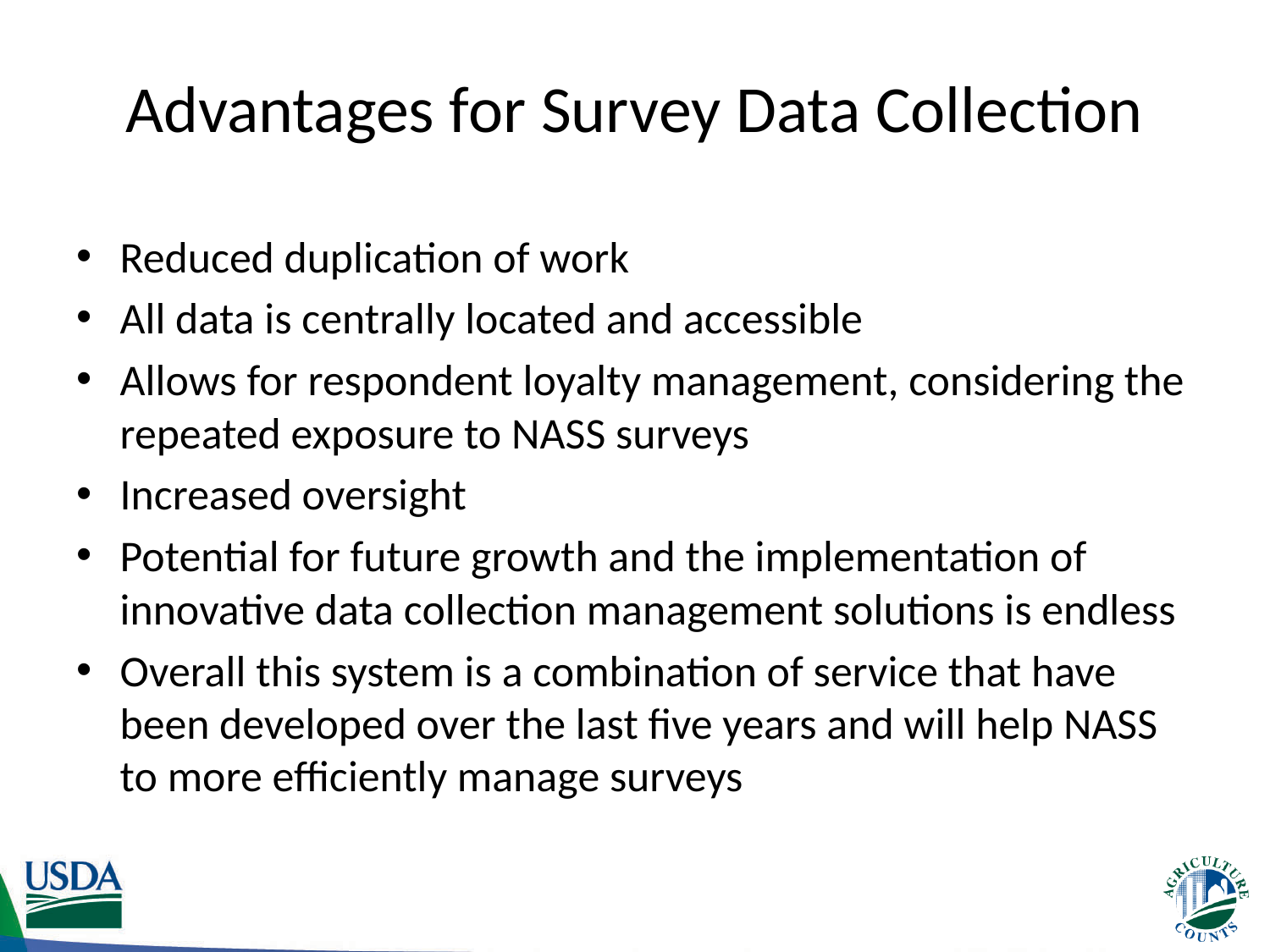

# Advantages for Survey Data Collection
Reduced duplication of work
All data is centrally located and accessible
Allows for respondent loyalty management, considering the repeated exposure to NASS surveys
Increased oversight
Potential for future growth and the implementation of innovative data collection management solutions is endless
Overall this system is a combination of service that have been developed over the last five years and will help NASS to more efficiently manage surveys